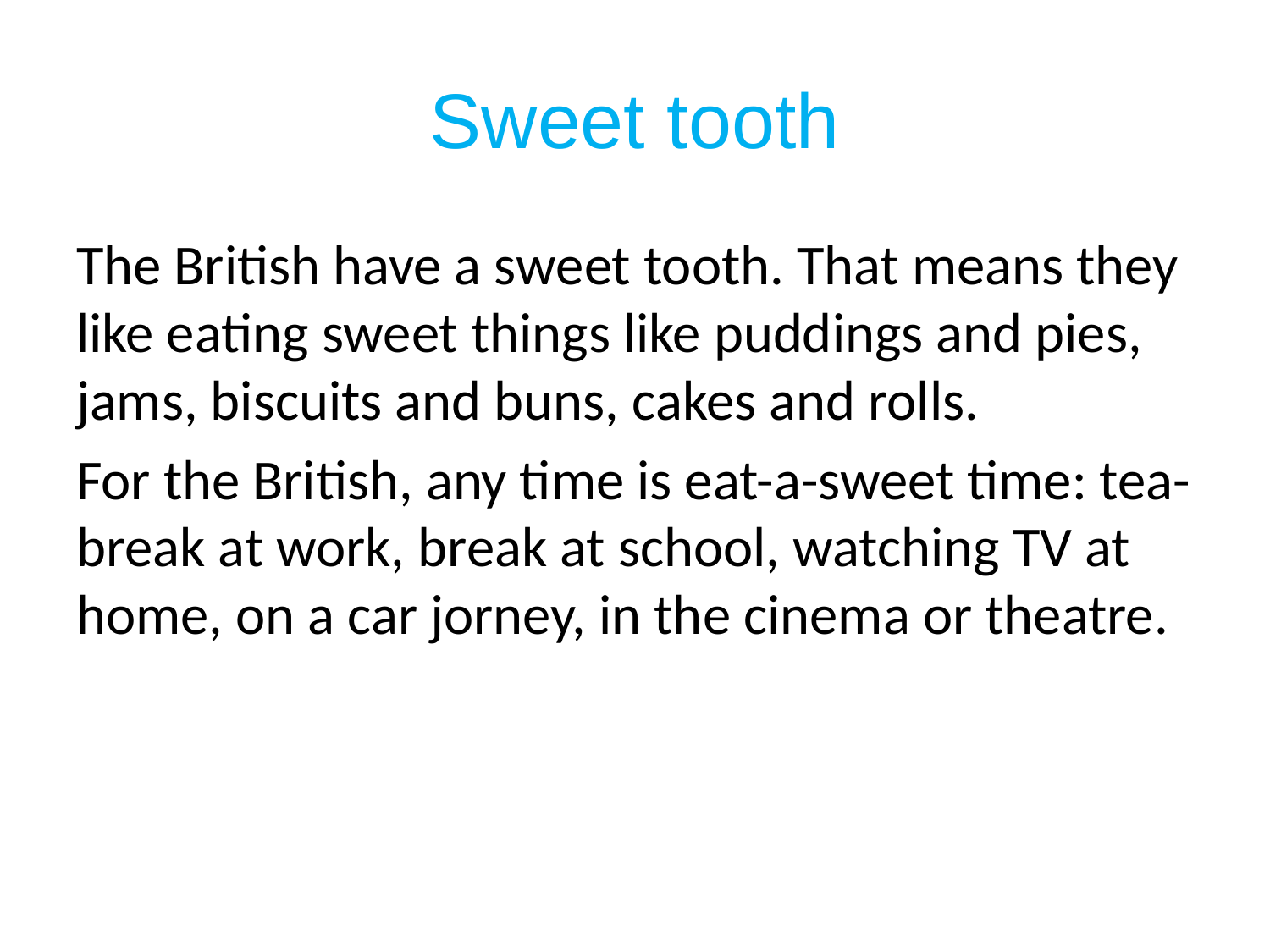

# Sweet tooth
The British have a sweet tooth. That means they like eating sweet things like puddings and pies, jams, biscuits and buns, cakes and rolls.
For the British, any time is eat-a-sweet time: tea-break at work, break at school, watching TV at home, on a car jorney, in the cinema or theatre.